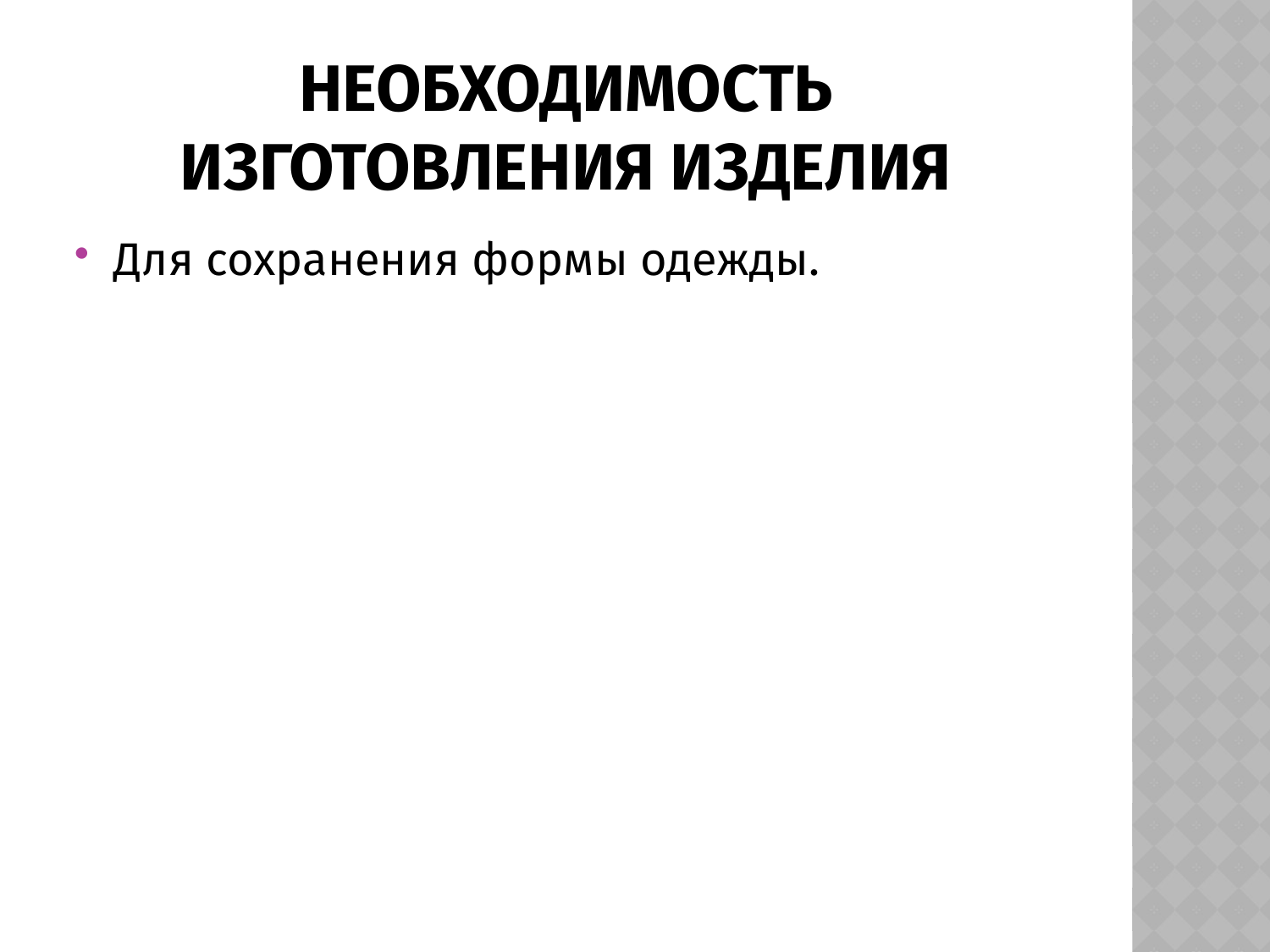

# Необходимость изготовления изделия
Для сохранения формы одежды.